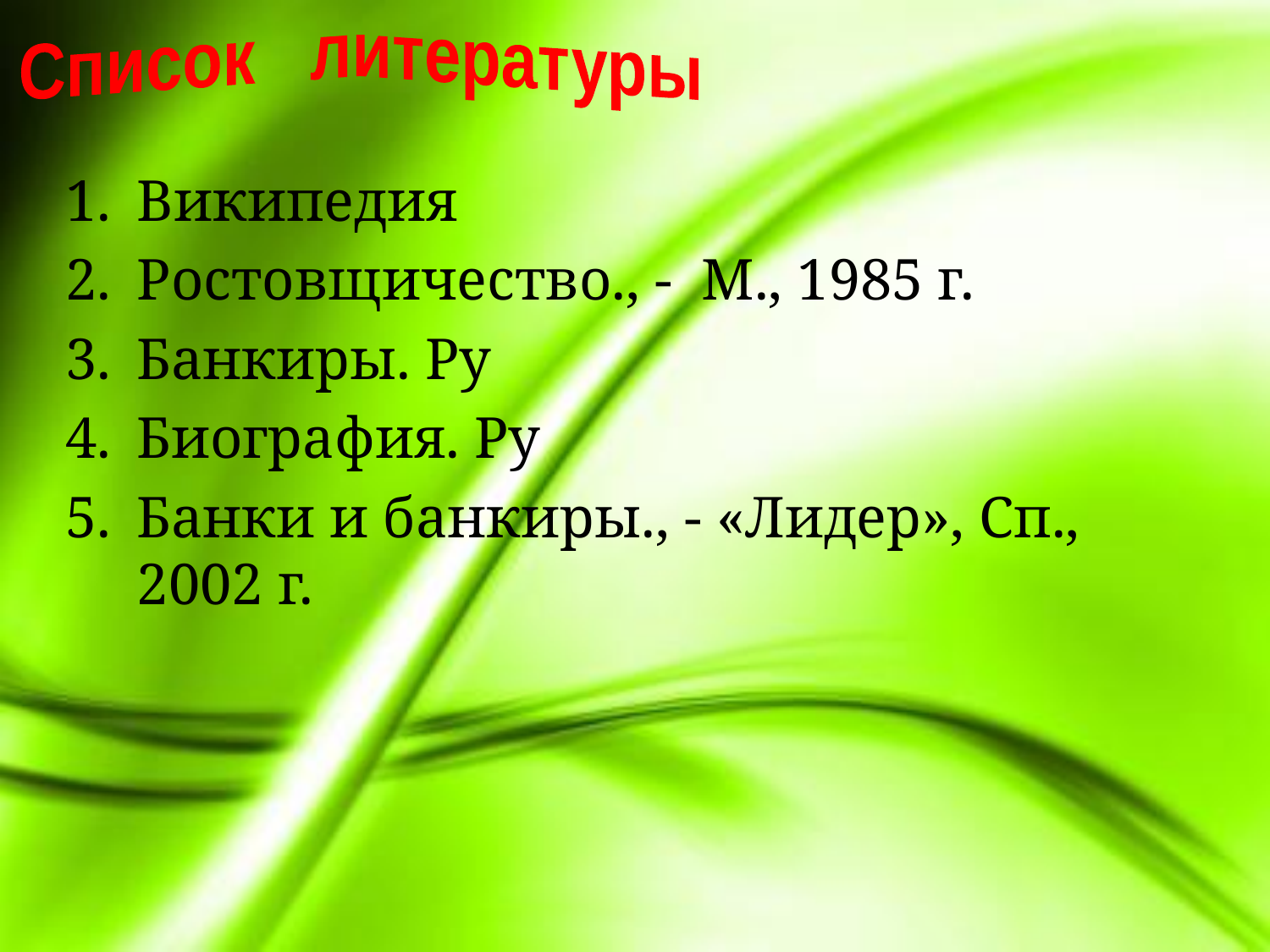

Список   литературы
Википедия
Ростовщичество., -  М., 1985 г.
Банкиры. Ру
Биография. Ру
Банки и банкиры., - «Лидер», Сп., 2002 г.